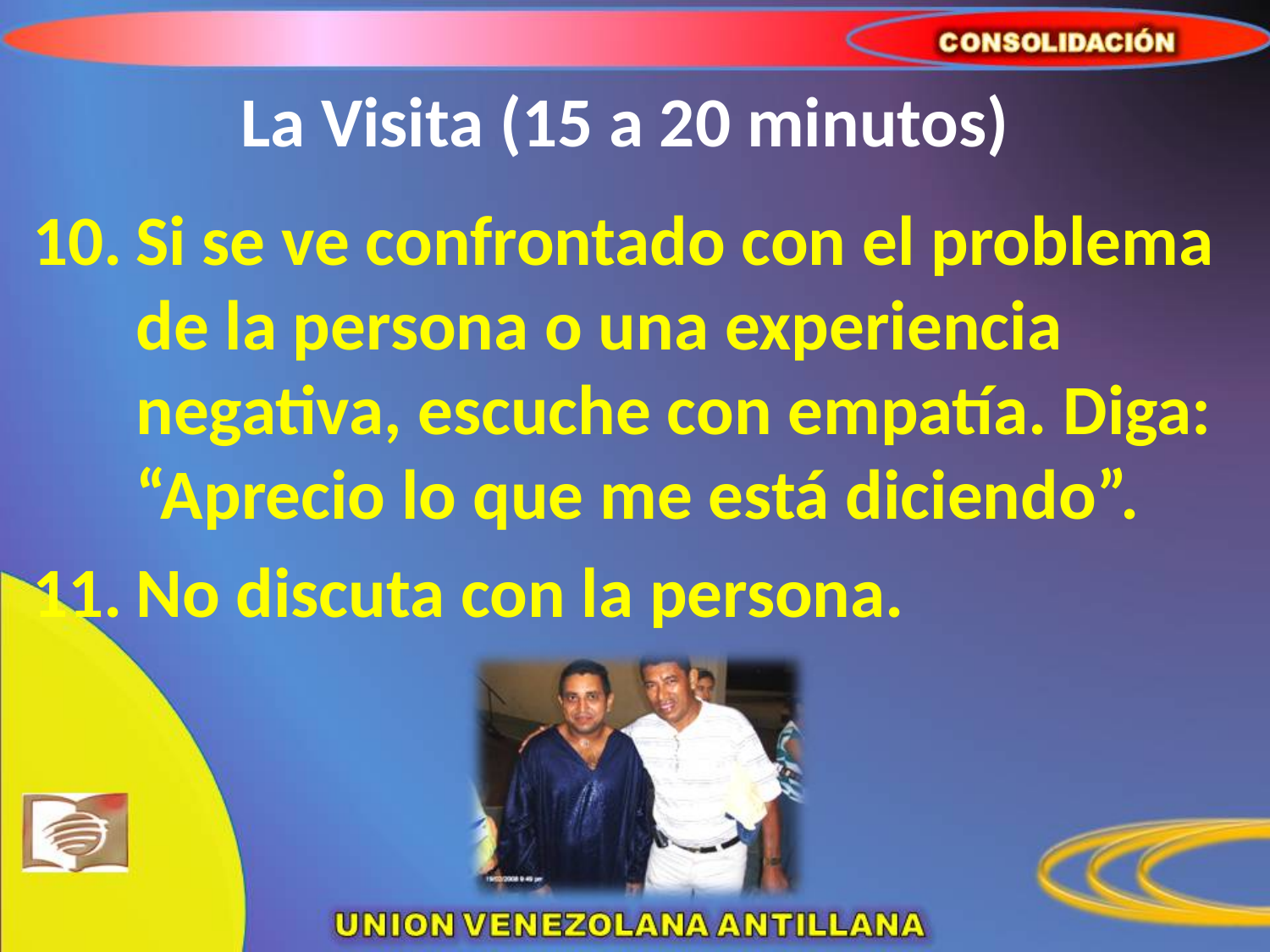

# La Visita (15 a 20 minutos)
Si se ve confrontado con el problema de la persona o una experiencia negativa, escuche con empatía. Diga: “Aprecio lo que me está diciendo”.
No discuta con la persona.